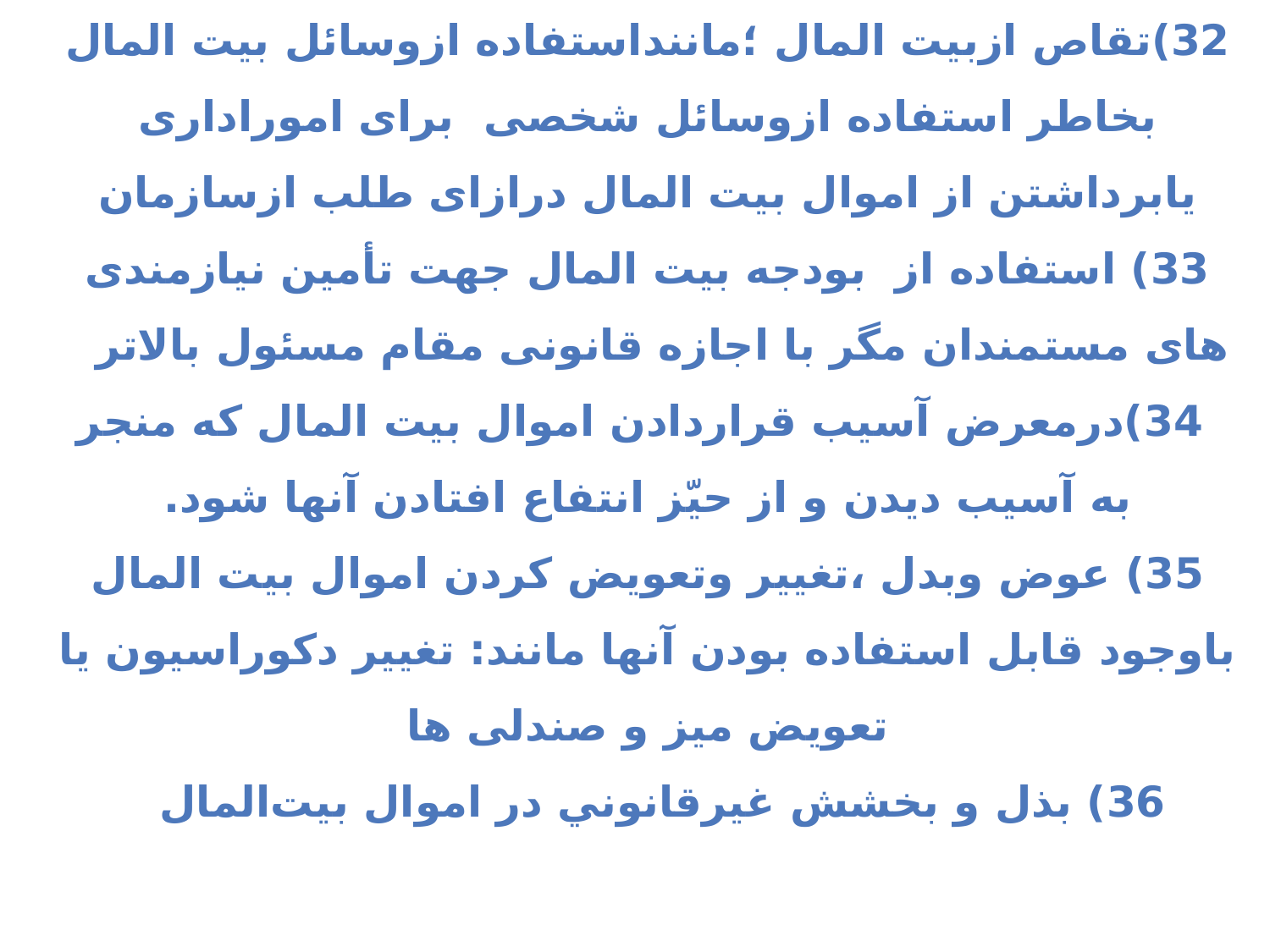

32)تقاص ازبیت المال ؛ماننداستفاده ازوسائل بیت المال بخاطر استفاده ازوسائل شخصی  برای اموراداری یابرداشتن از اموال بیت المال درازای طلب ازسازمان
33) استفاده از  بودجه بیت المال جهت تأمین نیازمندی های مستمندان مگر با اجازه قانونی مقام مسئول بالاتر
 34)درمعرض آسیب قراردادن اموال بیت المال که منجر به آسيب ديدن و از حيّز انتفاع افتادن آنها شود.
35) عوض وبدل ،تغییر وتعویض کردن اموال بیت المال باوجود قابل استفاده بودن آنها مانند: تغییر دکوراسیون یا تعویض میز و صندلی ها
36) بذل و بخشش غيرقانوني در اموال بيت‌المال